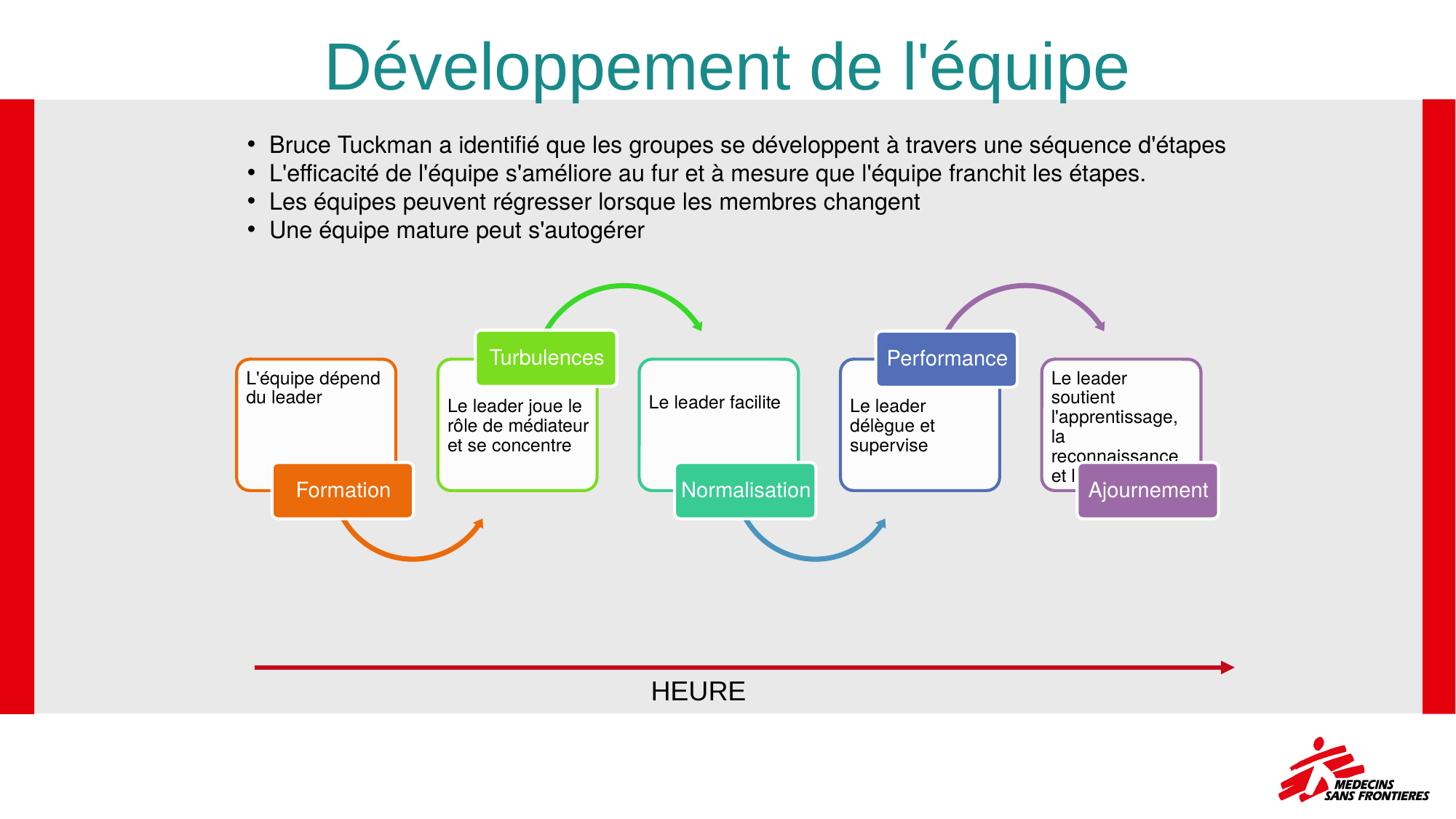

# Développement de l'équipe
Bruce Tuckman a identifié que les groupes se développent à travers une séquence d'étapes
L'efficacité de l'équipe s'améliore au fur et à mesure que l'équipe franchit les étapes.
Les équipes peuvent régresser lorsque les membres changent
Une équipe mature peut s'autogérer

L'équipe dépend du leader
Formation
Le leader joue le rôle de médiateur et se concentre
Turbulences

Le leader facilite
Normalisation
Le leader délègue et supervise
Performance
Le leader soutient l'apprentissage, la reconnaissance et la célébration
Ajournement
HEURE